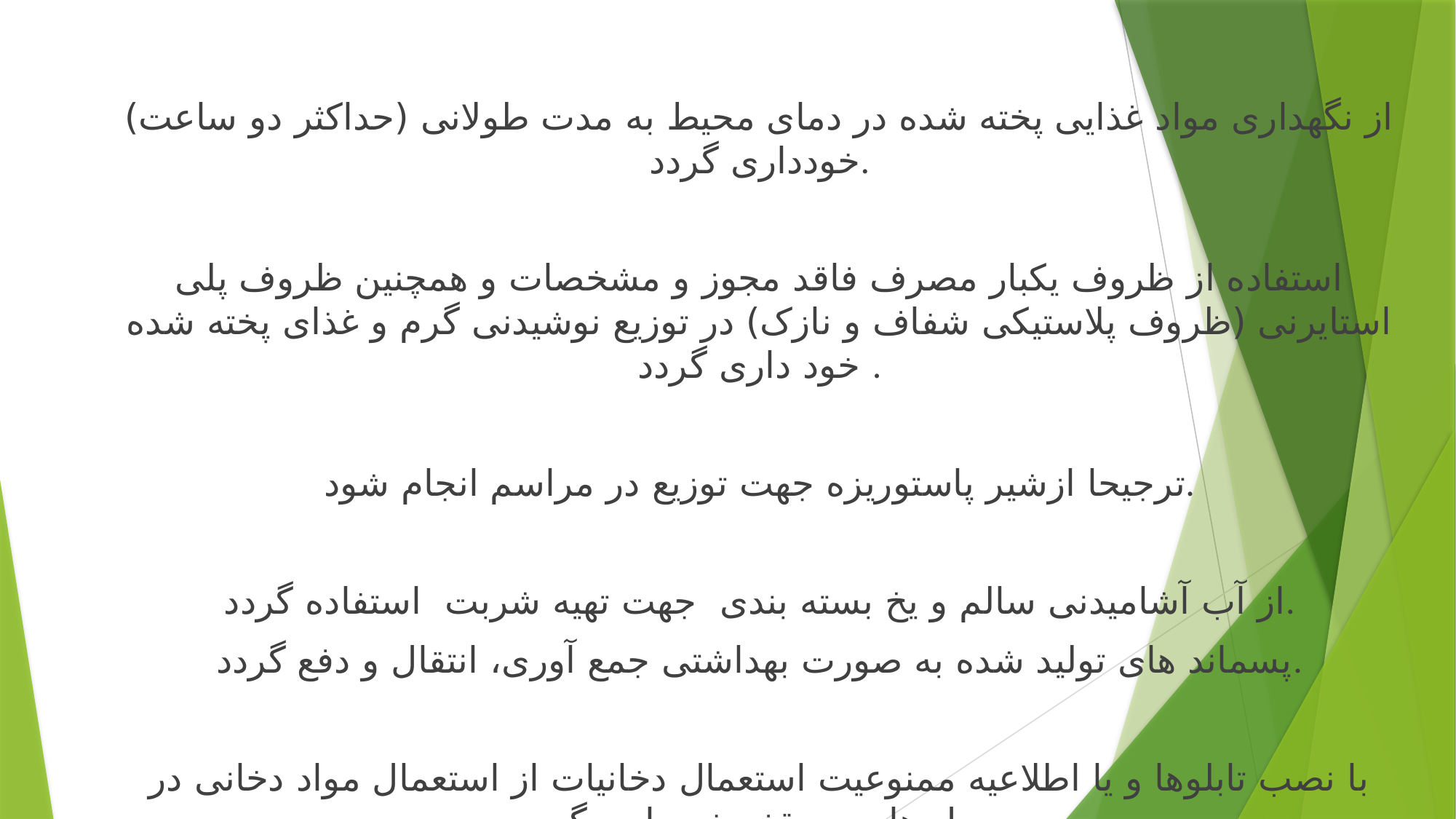

از نگهداری مواد غذایی پخته شده در دمای محیط به مدت طولانی (حداکثر دو ساعت) خودداری گردد.

استفاده از ظروف یکبار مصرف فاقد مجوز و مشخصات و همچنین ظروف پلی استایرنی (ظروف پلاستیکی شفاف و نازک) در توزیع نوشیدنی گرم و غذای پخته شده خود داری گردد .

ترجیحا ازشیر پاستوریزه جهت توزیع در مراسم انجام شود.

از آب آشامیدنی سالم و یخ بسته بندی  جهت تهیه شربت  استفاده گردد.
پسماند های تولید شده به صورت بهداشتی جمع آوری، انتقال و دفع گردد.

با نصب تابلوها و یا اطلاعیه ممنوعیت استعمال دخانیات از استعمال مواد دخانی در محل های مسقف خودداری گردد